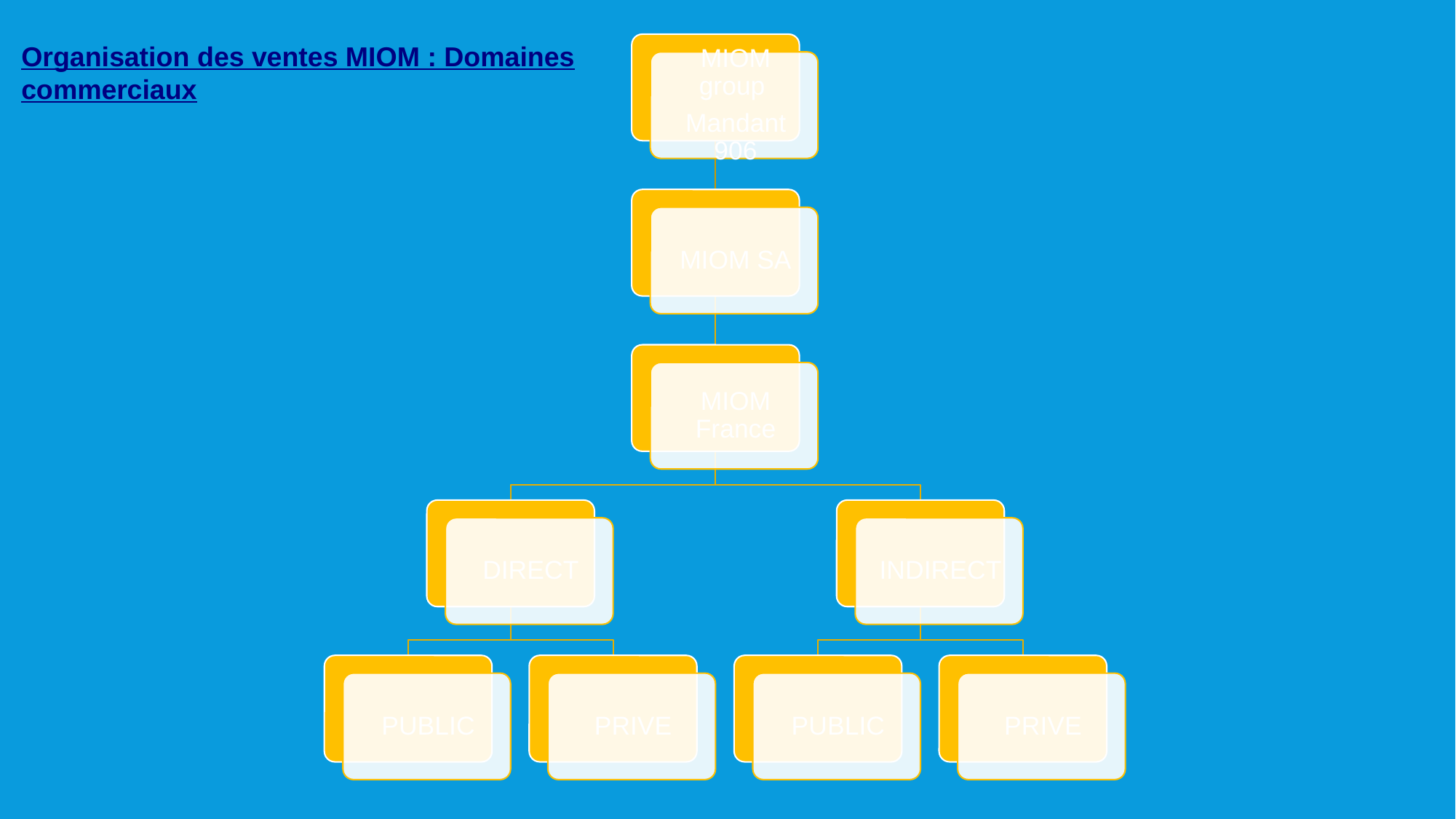

Organisation des ventes MIOM : Domaines commerciaux
MIOM group
Mandant 906
MIOM SA
MIOM France
DIRECT
PUBLIC
PRIVE
INDIRECT
PUBLIC
PRIVE